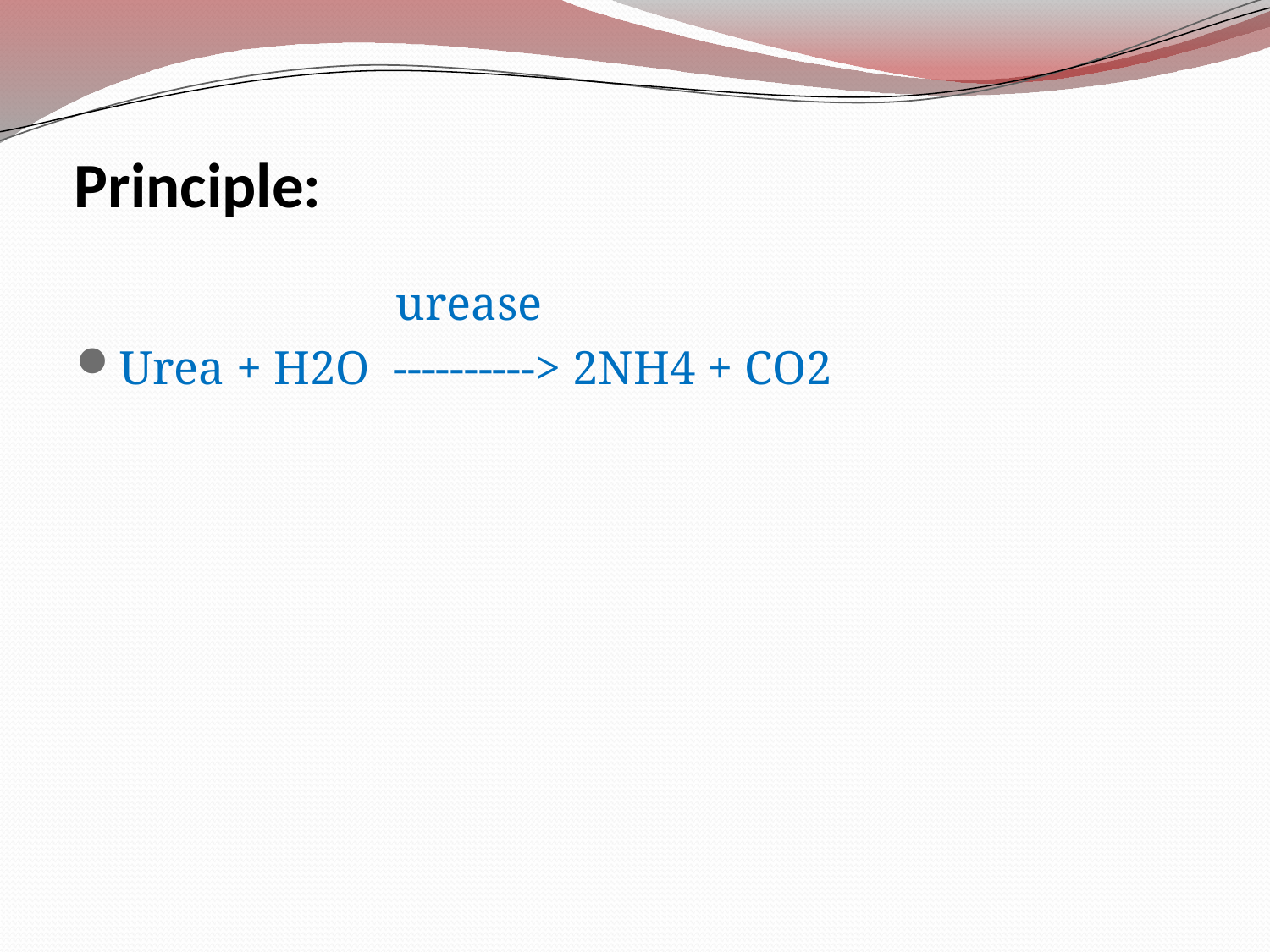

# Principle:
                           urease
Urea + H2O  ----------> 2NH4 + CO2